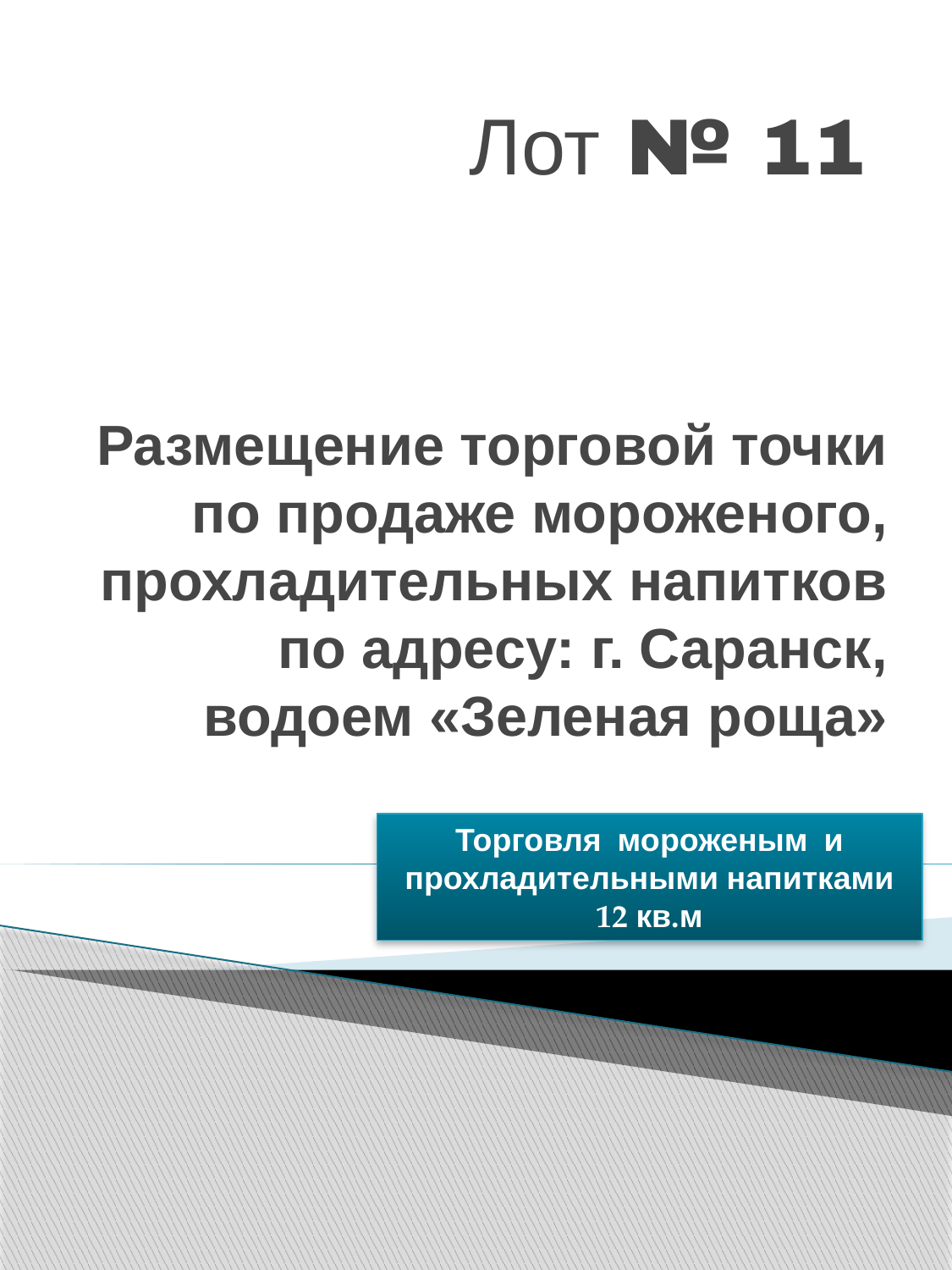

Лот № 11
# Размещение торговой точки по продаже мороженого, прохладительных напитков по адресу: г. Саранск, водоем «Зеленая роща»
Торговля  мороженым  и прохладительными напитками 12 кв.м